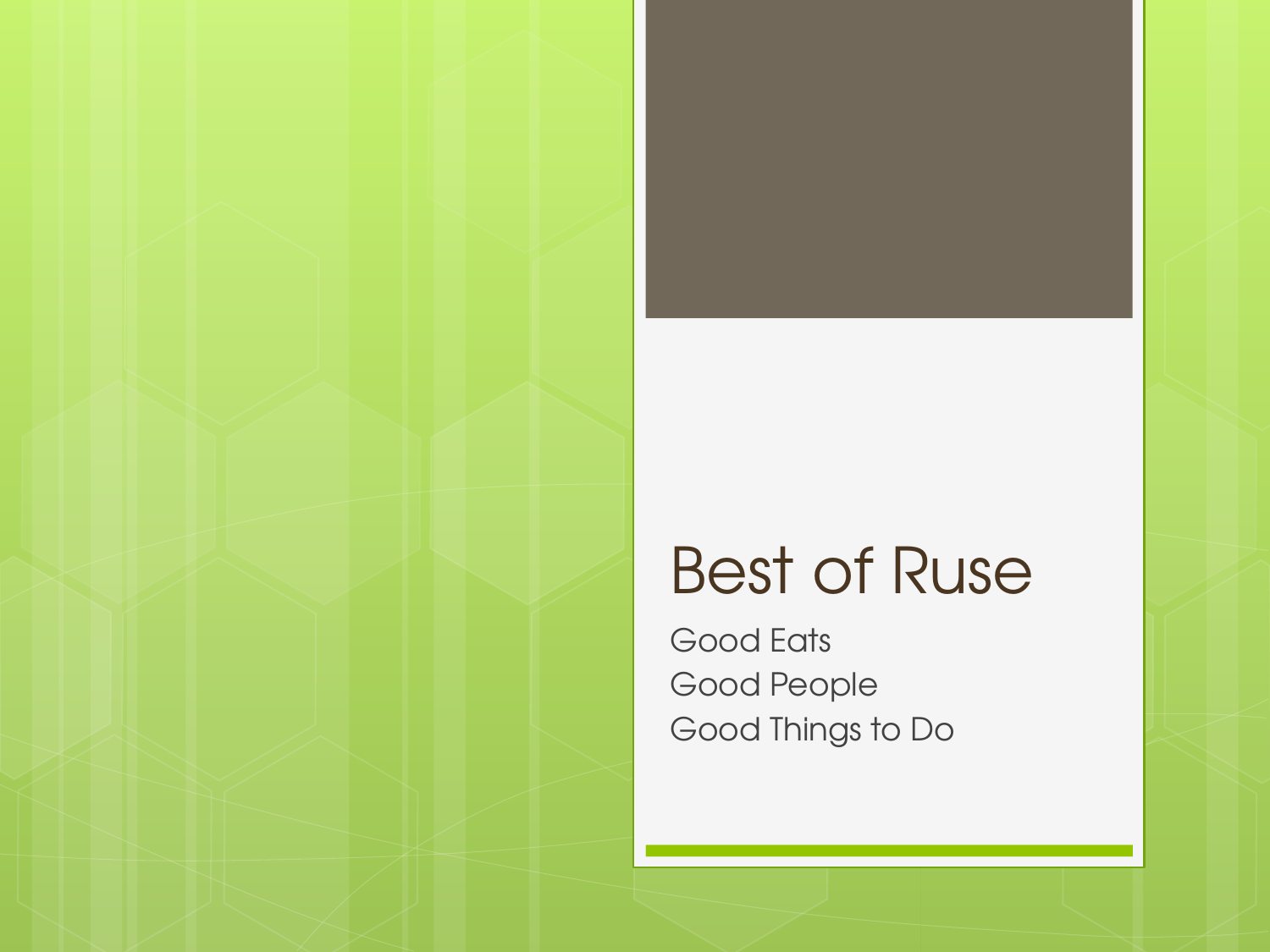

# Best of Ruse
Good Eats
Good People
Good Things to Do